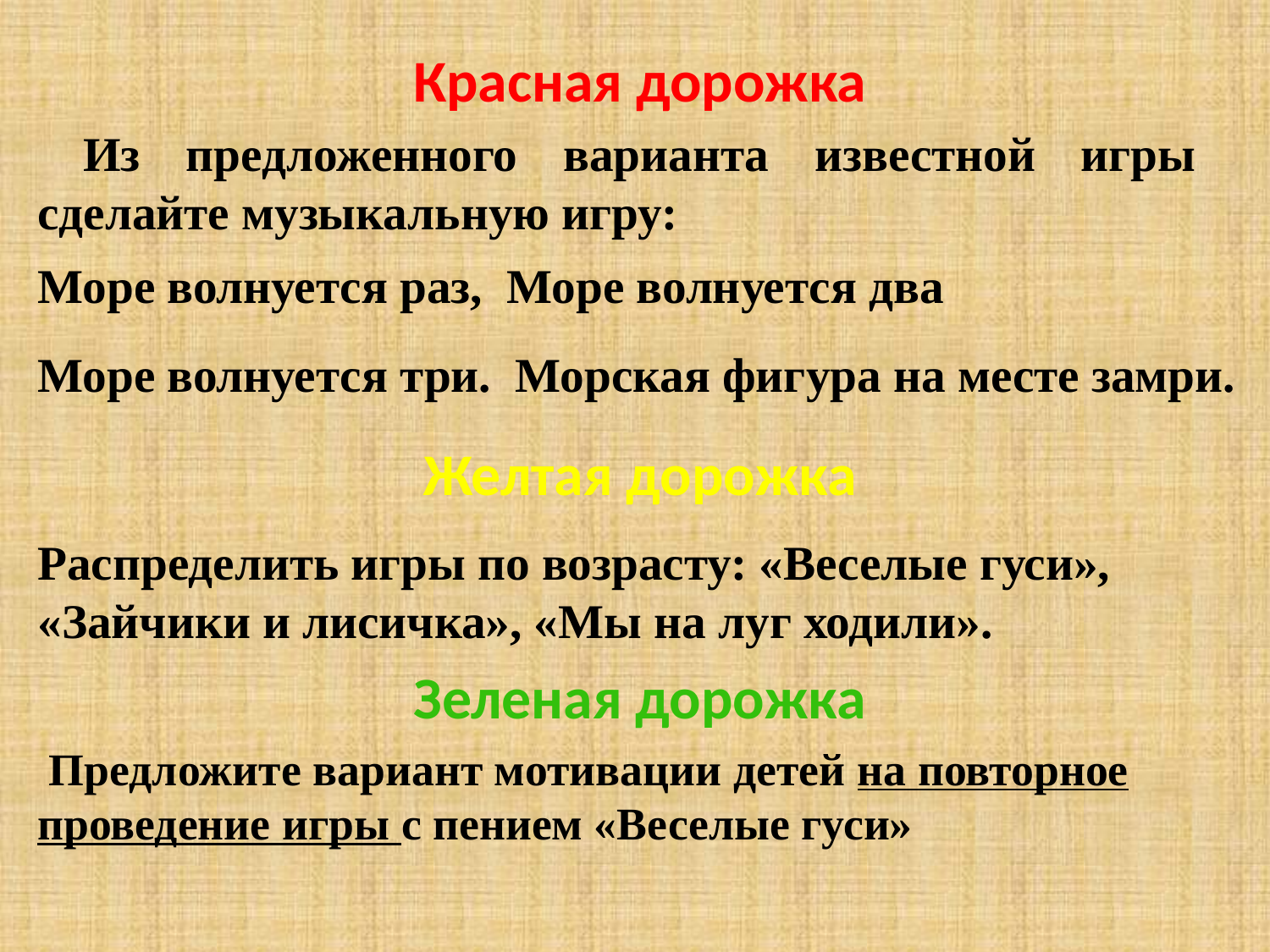

Красная дорожка
 Из предложенного варианта известной игры  сделайте музыкальную игру:
Море волнуется раз,  Море волнуется два
Море волнуется три.  Морская фигура на месте замри.
Желтая дорожка
Распределить игры по возрасту: «Веселые гуси», «Зайчики и лисичка», «Мы на луг ходили».
Зеленая дорожка
 Предложите вариант мотивации детей на повторное проведение игры с пением «Веселые гуси»